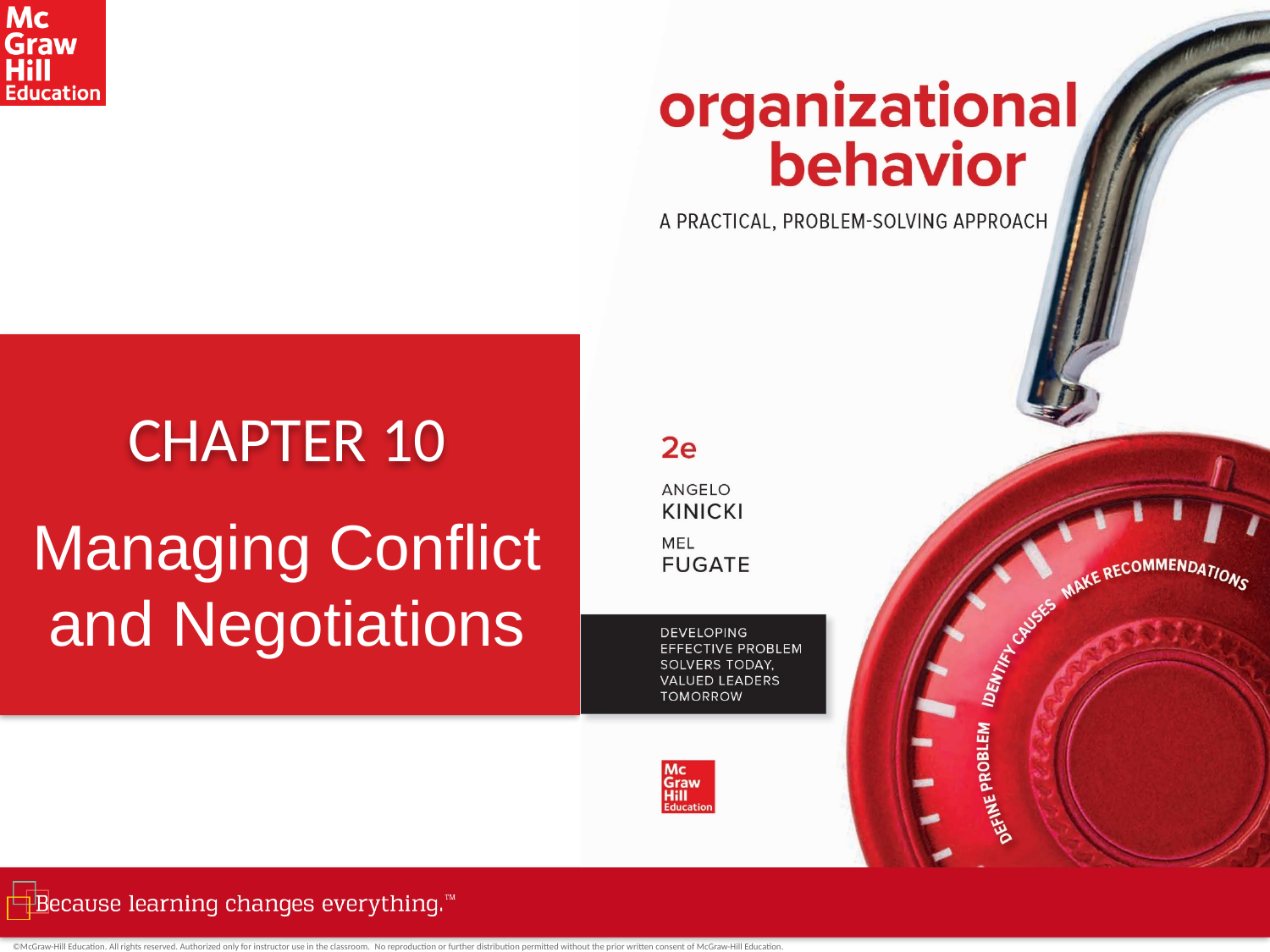

# CHAPTER 10
Managing Conflict and Negotiations